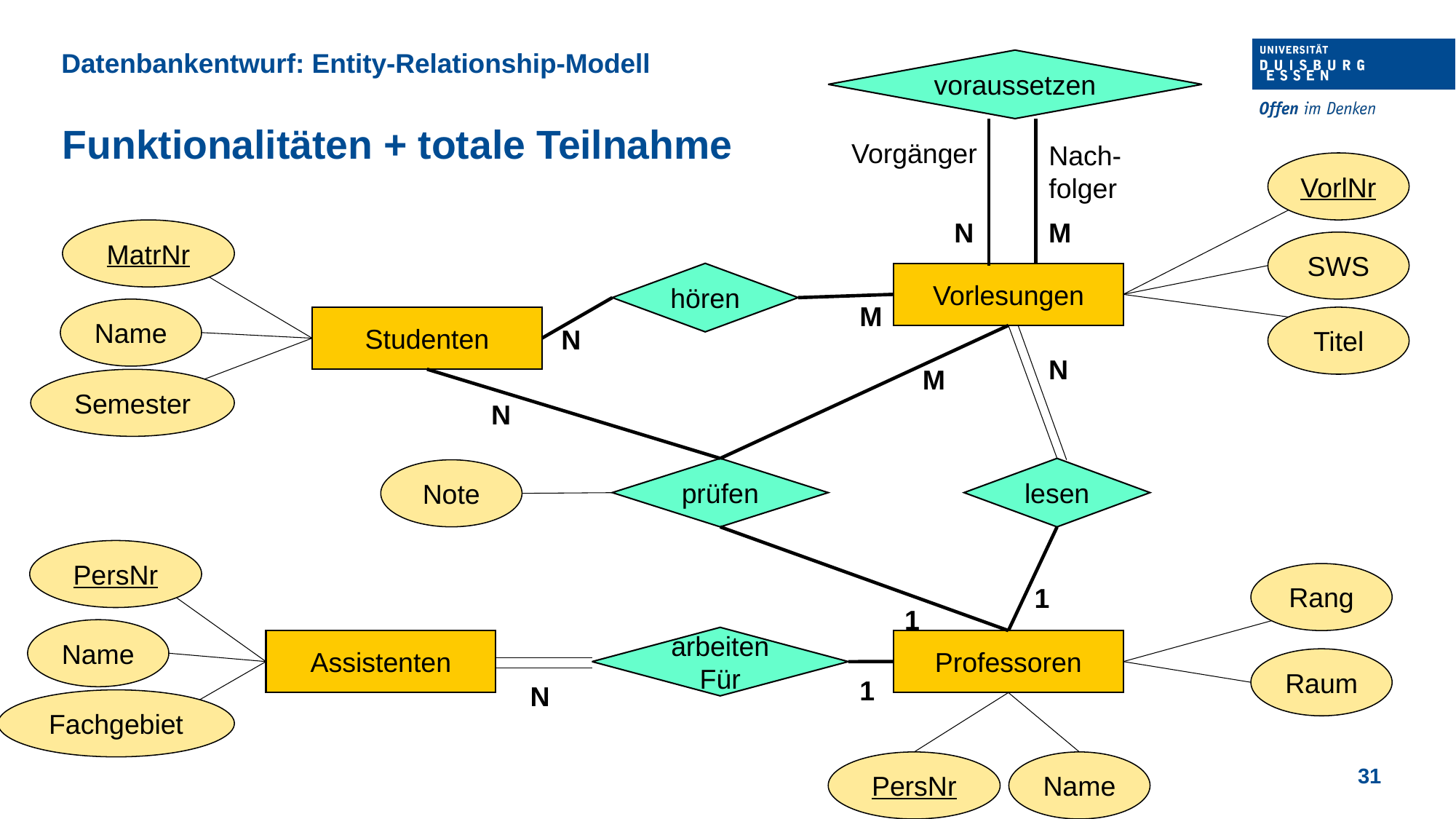

Datenbankentwurf: Entity-Relationship-Modell
voraussetzen
Funktionalitäten + totale Teilnahme
Vorgänger
Nach-
folger
VorlNr
N
M
MatrNr
SWS
hören
Vorlesungen
M
Name
Studenten
Titel
N
N
M
Semester
N
prüfen
lesen
Note
PersNr
Rang
1
1
Name
arbeitenFür
Assistenten
Professoren
Raum
1
N
Fachgebiet
PersNr
Name
31